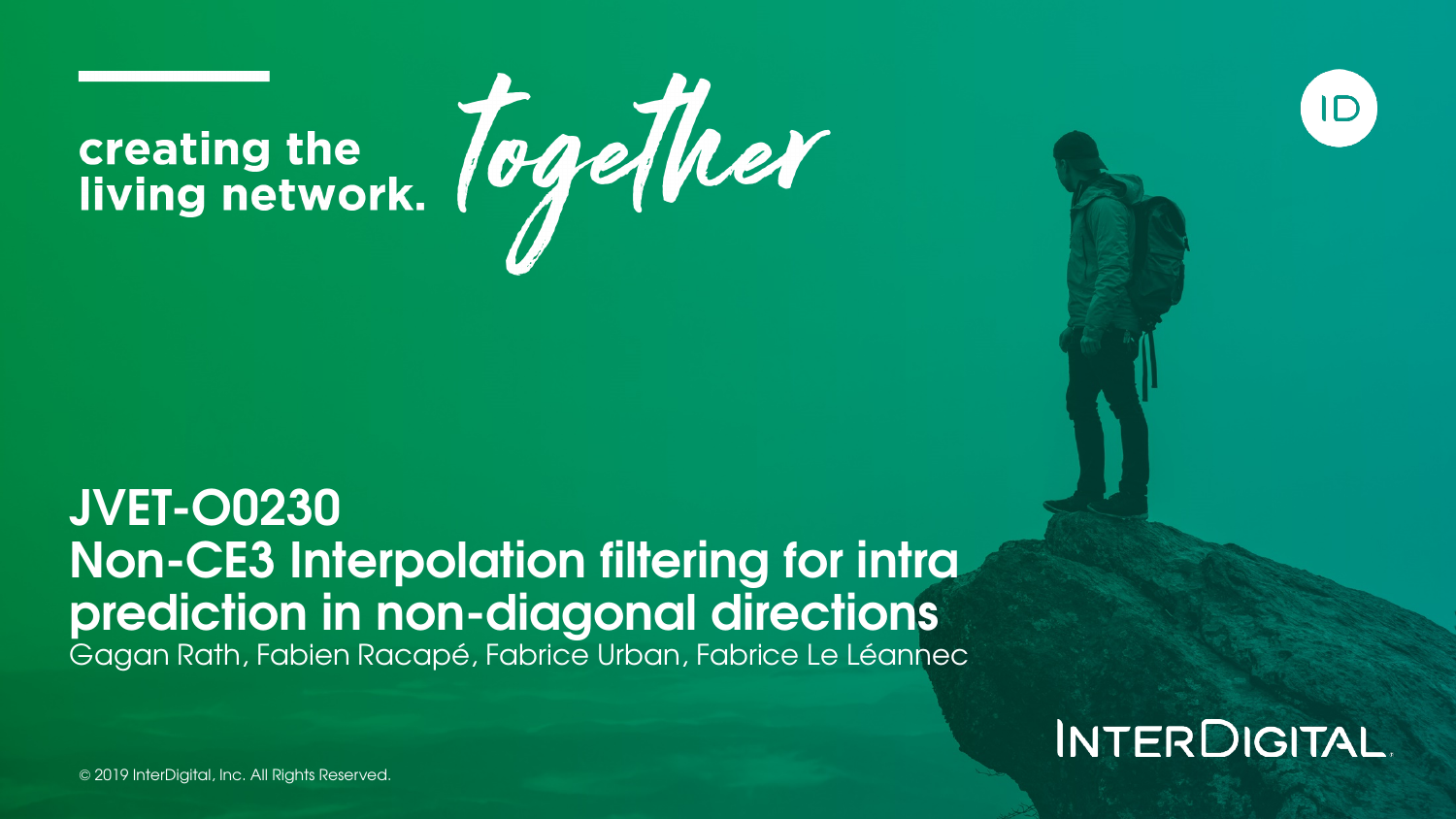

JVET-O0230
Non-CE3 Interpolation filtering for intra prediction in non-diagonal directions
Gagan Rath, Fabien Racapé, Fabrice Urban, Fabrice Le Léannec